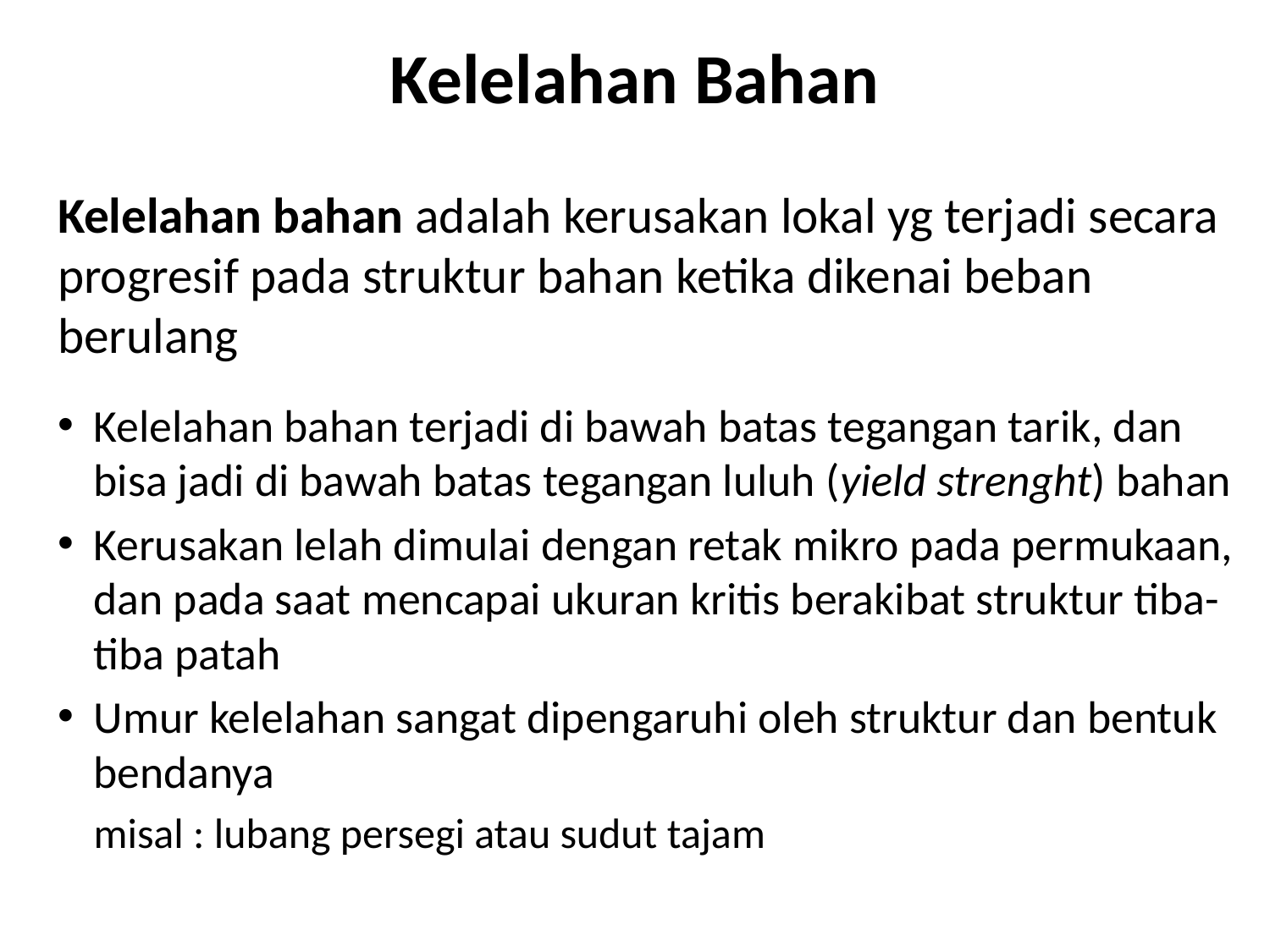

# Kelelahan Bahan
Kelelahan bahan adalah kerusakan lokal yg terjadi secara progresif pada struktur bahan ketika dikenai beban berulang

Kelelahan bahan terjadi di bawah batas tegangan tarik, dan bisa jadi di bawah batas tegangan luluh (yield strenght) bahan
Kerusakan lelah dimulai dengan retak mikro pada permukaan, dan pada saat mencapai ukuran kritis berakibat struktur tiba-tiba patah
Umur kelelahan sangat dipengaruhi oleh struktur dan bentuk bendanya
misal : lubang persegi atau sudut tajam